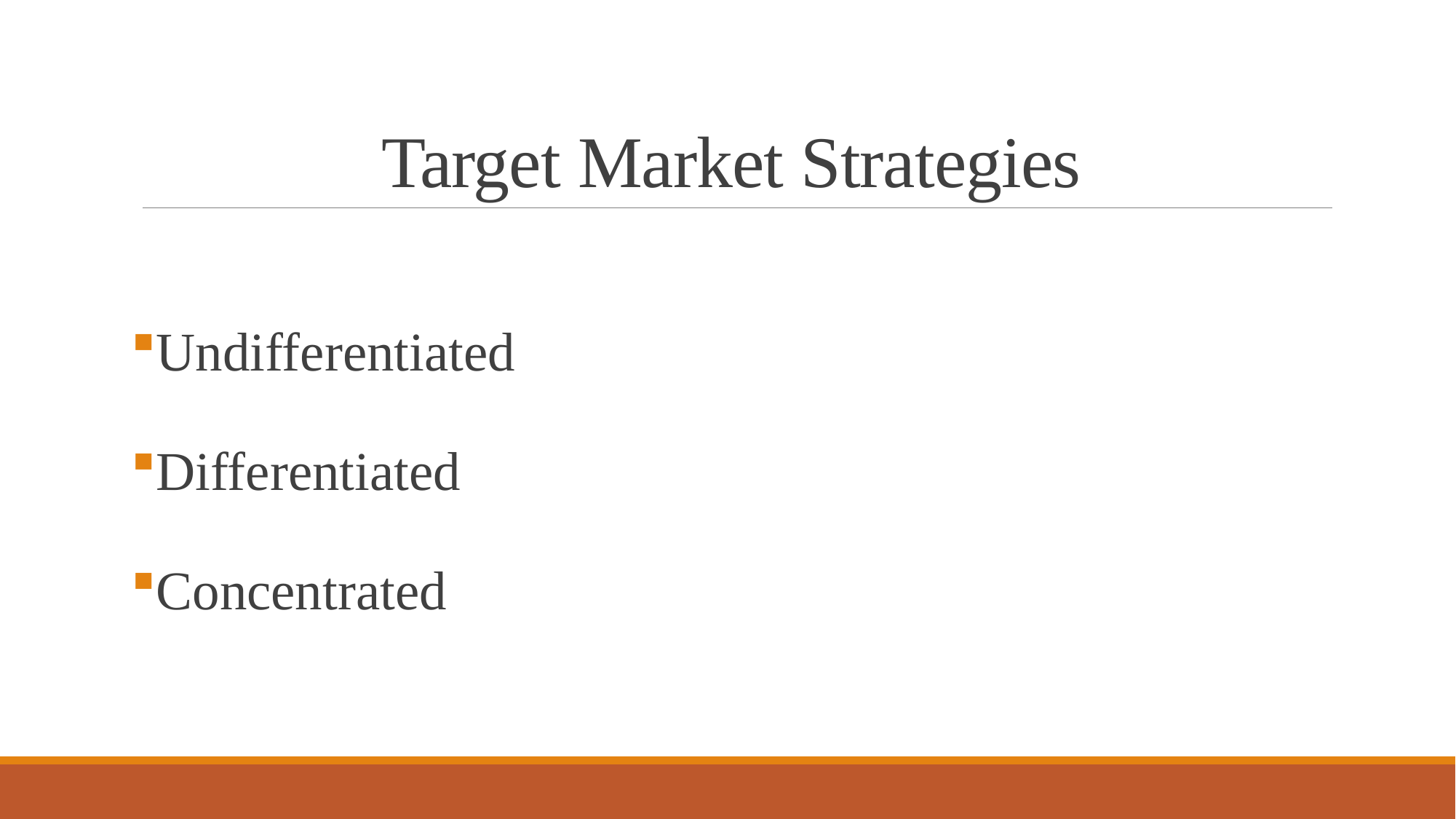

# Target Market Strategies

Undifferentiated
Differentiated
Concentrated